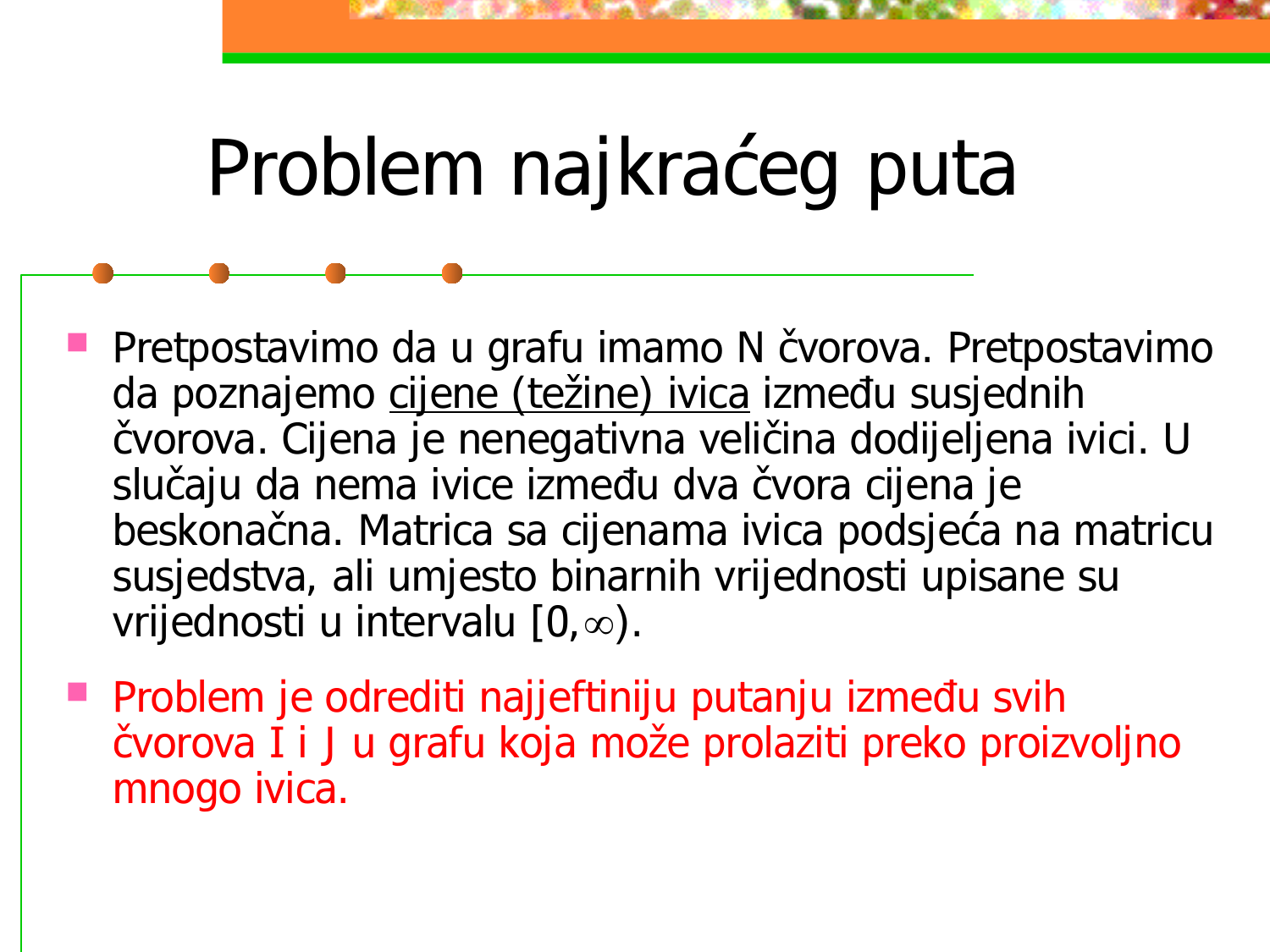

# Problem najkraćeg puta
Pretpostavimo da u grafu imamo N čvorova. Pretpostavimo da poznajemo cijene (težine) ivica između susjednih čvorova. Cijena je nenegativna veličina dodijeljena ivici. U slučaju da nema ivice između dva čvora cijena je beskonačna. Matrica sa cijenama ivica podsjeća na matricu susjedstva, ali umjesto binarnih vrijednosti upisane su vrijednosti u intervalu [0,∞).
Problem je odrediti najjeftiniju putanju između svih čvorova I i J u grafu koja može prolaziti preko proizvoljno mnogo ivica.